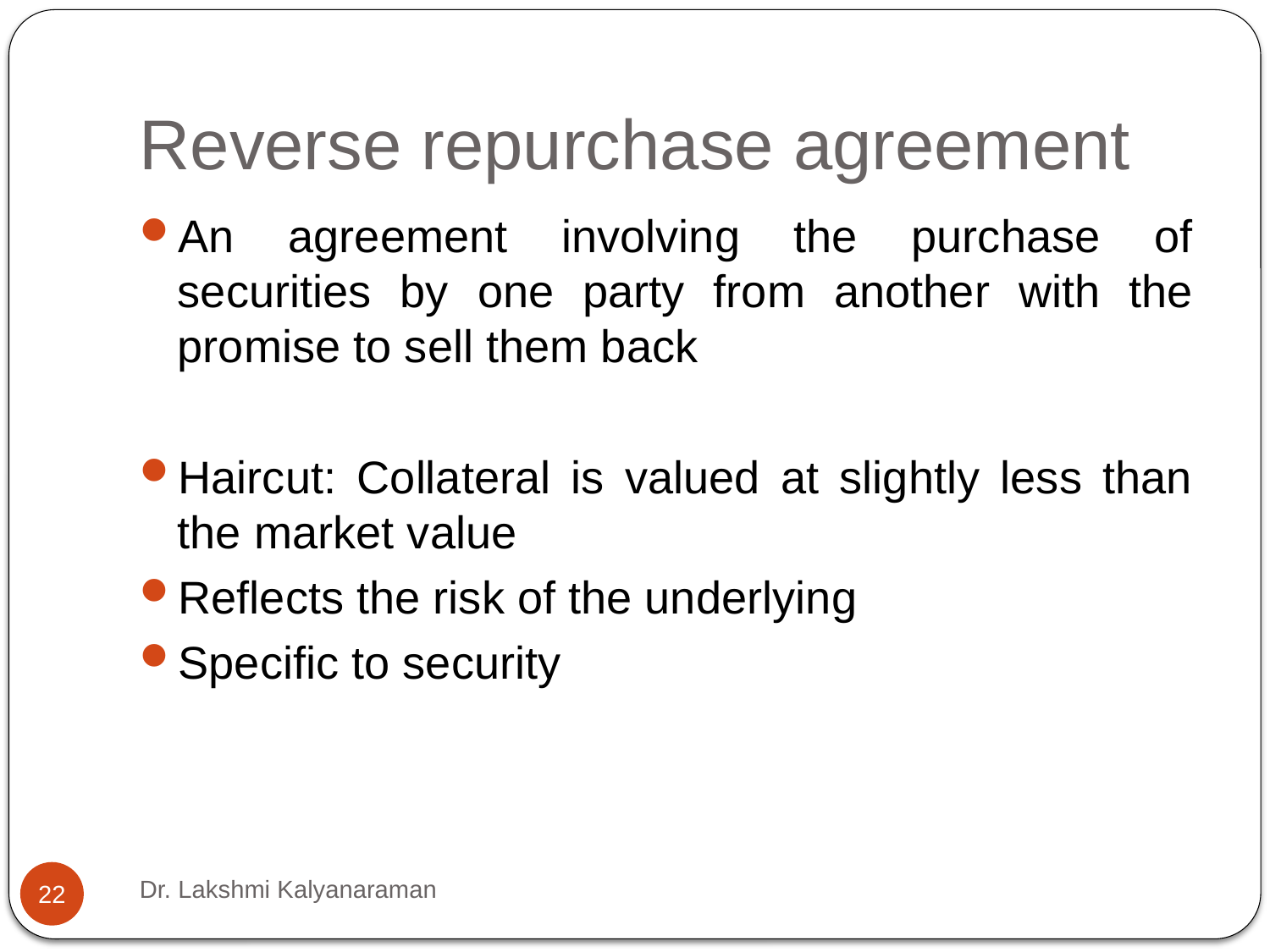

# Reverse repurchase agreement
An agreement involving the purchase of securities by one party from another with the promise to sell them back

Haircut: Collateral is valued at slightly less than the market value
Reflects the risk of the underlying
Specific to security

Dr. Lakshmi Kalyanaraman
22